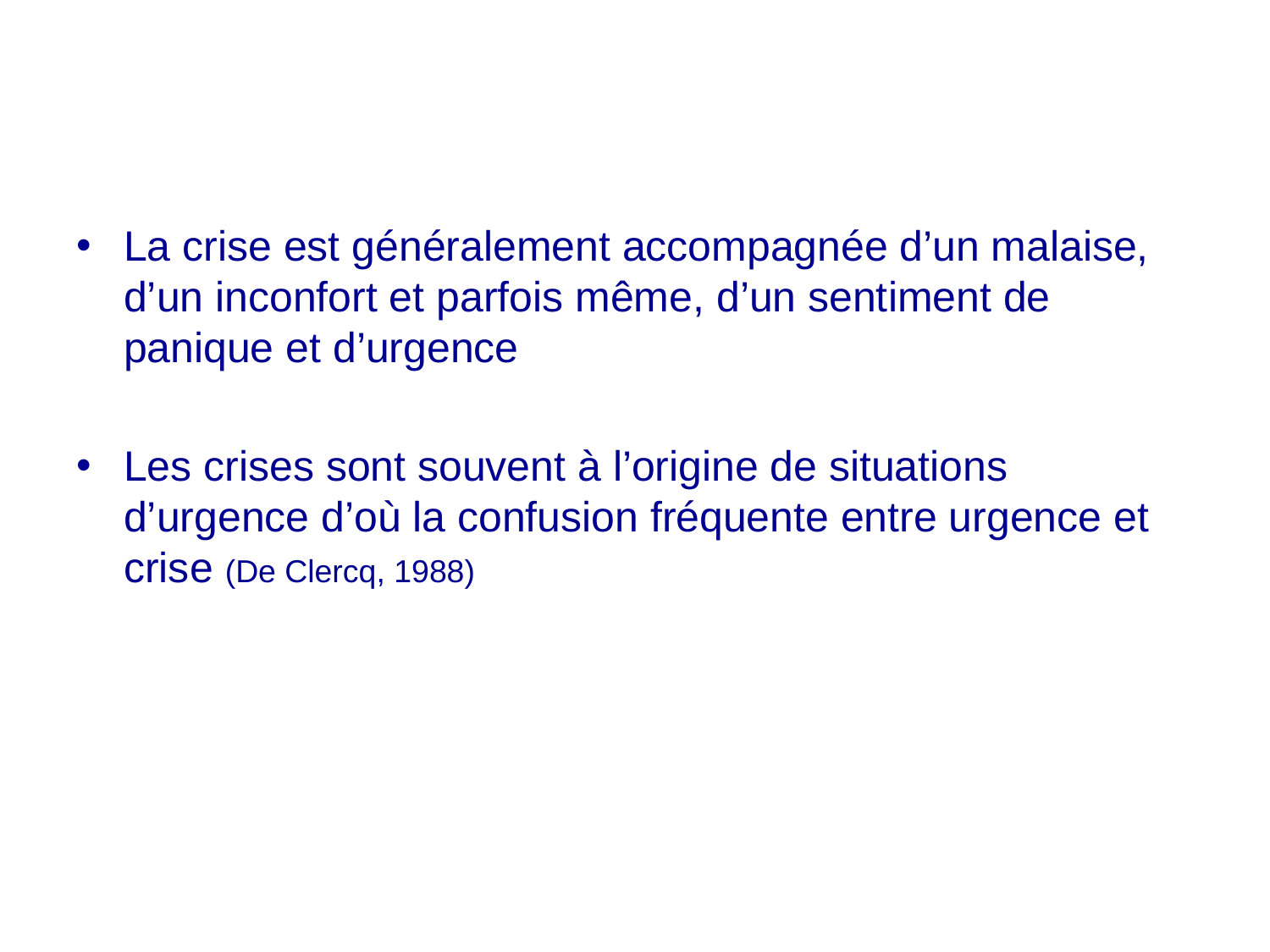

La crise est généralement accompagnée d’un malaise, d’un inconfort et parfois même, d’un sentiment de panique et d’urgence

Les crises sont souvent à l’origine de situations d’urgence d’où la confusion fréquente entre urgence et crise (De Clercq, 1988)